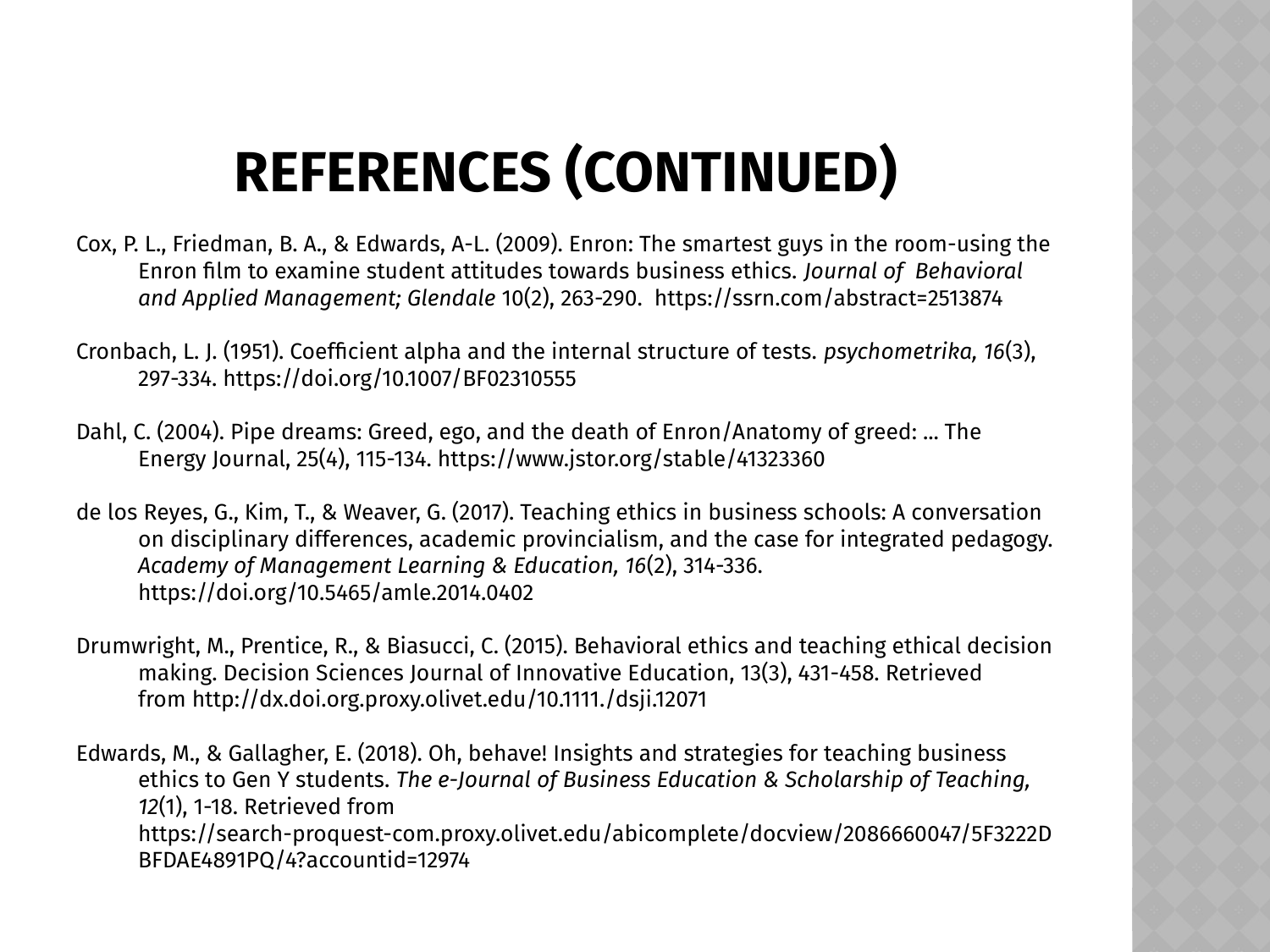

# References (continued)
Cox, P. L., Friedman, B. A., & Edwards, A-L. (2009). Enron: The smartest guys in the room-using the Enron film to examine student attitudes towards business ethics. Journal of  Behavioral and Applied Management; Glendale 10(2), 263-290.  https://ssrn.com/abstract=2513874

Cronbach, L. J. (1951). Coefficient alpha and the internal structure of tests. psychometrika, 16(3), 297-334. https://doi.org/10.1007/BF02310555

Dahl, C. (2004). Pipe dreams: Greed, ego, and the death of Enron/Anatomy of greed: ... The Energy Journal, 25(4), 115-134. https://www.jstor.org/stable/41323360

de los Reyes, G., Kim, T., & Weaver, G. (2017). Teaching ethics in business schools: A conversation on disciplinary differences, academic provincialism, and the case for integrated pedagogy. Academy of Management Learning & Education, 16(2), 314-336. https://doi.org/10.5465/amle.2014.0402

Drumwright, M., Prentice, R., & Biasucci, C. (2015). Behavioral ethics and teaching ethical decision making. Decision Sciences Journal of Innovative Education, 13(3), 431-458. Retrieved from http://dx.doi.org.proxy.olivet.edu/10.1111./dsji.12071

Edwards, M., & Gallagher, E. (2018). Oh, behave! Insights and strategies for teaching business ethics to Gen Y students. The e-Journal of Business Education & Scholarship of Teaching, 12(1), 1-18. Retrieved from https://search-proquest-com.proxy.olivet.edu/abicomplete/docview/2086660047/5F3222DBFDAE4891PQ/4?accountid=12974